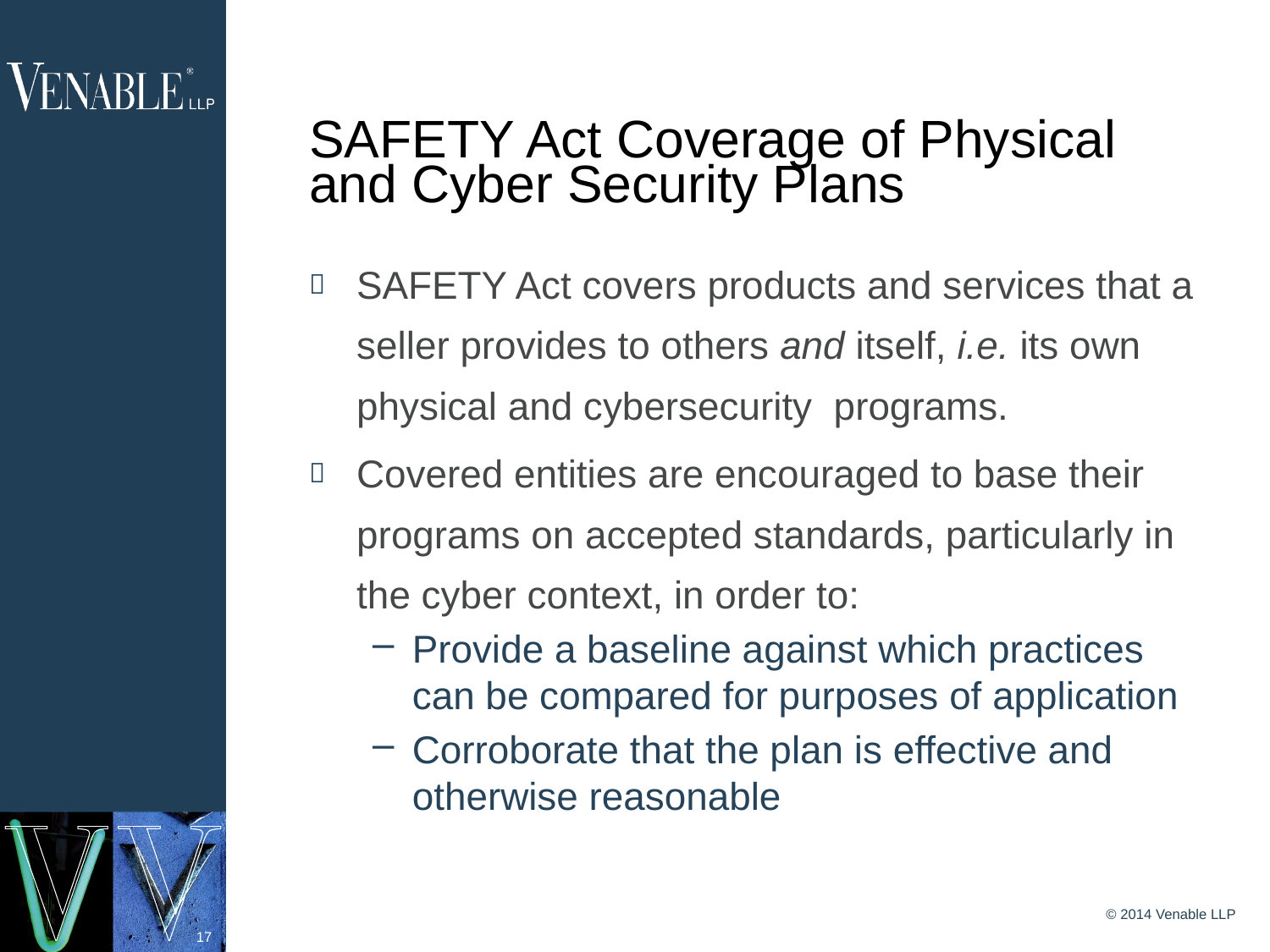

# SAFETY Act Coverage of Physical and Cyber Security Plans
SAFETY Act covers products and services that a seller provides to others and itself, i.e. its own physical and cybersecurity  programs.
Covered entities are encouraged to base their programs on accepted standards, particularly in the cyber context, in order to:
Provide a baseline against which practices can be compared for purposes of application
Corroborate that the plan is effective and otherwise reasonable
© 2014 Venable LLP